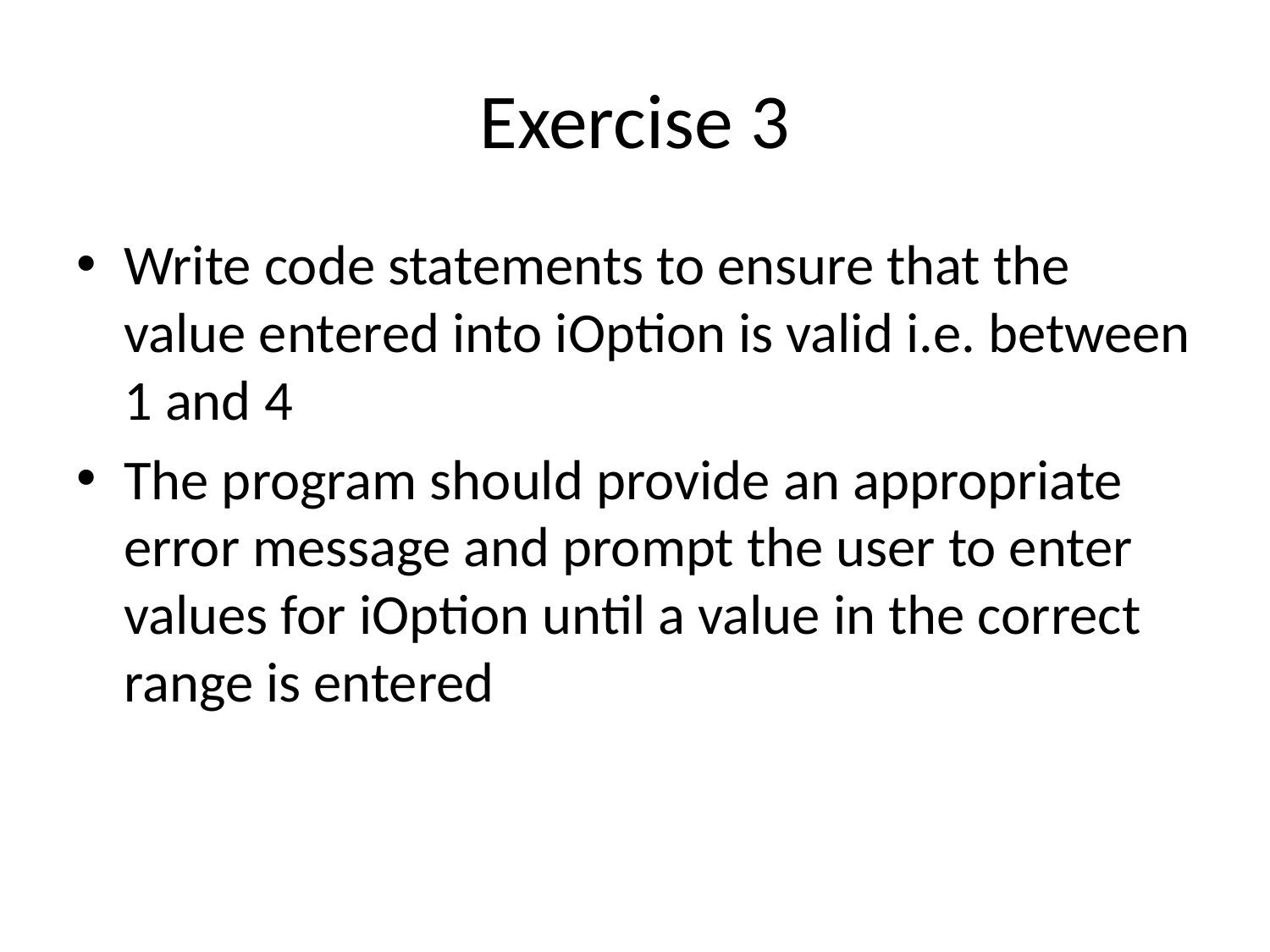

# Exercise 3
Write code statements to ensure that the value entered into iOption is valid i.e. between 1 and 4
The program should provide an appropriate error message and prompt the user to enter values for iOption until a value in the correct range is entered